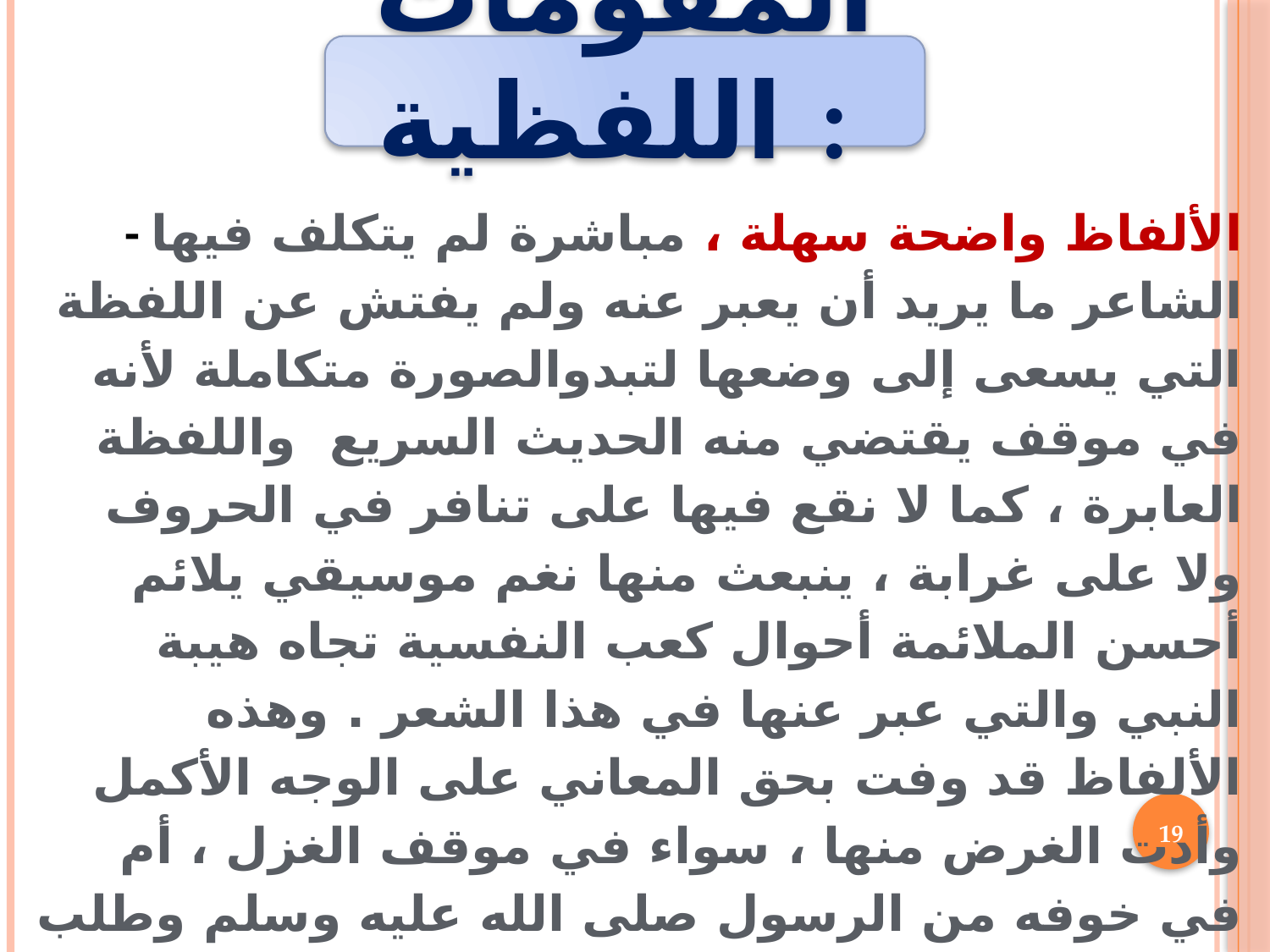

المقومات اللفظية :

- الألفاظ واضحة سهلة ، مباشرة لم يتكلف فيها الشاعر ما يريد أن يعبر عنه ولم يفتش عن اللفظة التي يسعى إلى وضعها لتبدوالصورة متكاملة لأنه في موقف يقتضي منه الحديث السريع  واللفظة العابرة ، كما لا نقع فيها على تنافر في الحروف ولا على غرابة ، ينبعث منها نغم موسيقي يلائم أحسن الملائمة أحوال كعب النفسية تجاه هيبة النبي والتي عبر عنها في هذا الشعر . وهذه الألفاظ قد وفت بحق المعاني على الوجه الأكمل وأدت الغرض منها ، سواء في موقف الغزل ، أم في خوفه من الرسول صلى الله عليه وسلم وطلب الصلح ، ثم في مدحه المهاجرين ...
 إننا لا نجد لفظة نابية  ، أو يمكن أن تعبر عن غير ما أراد الشاعر .

19